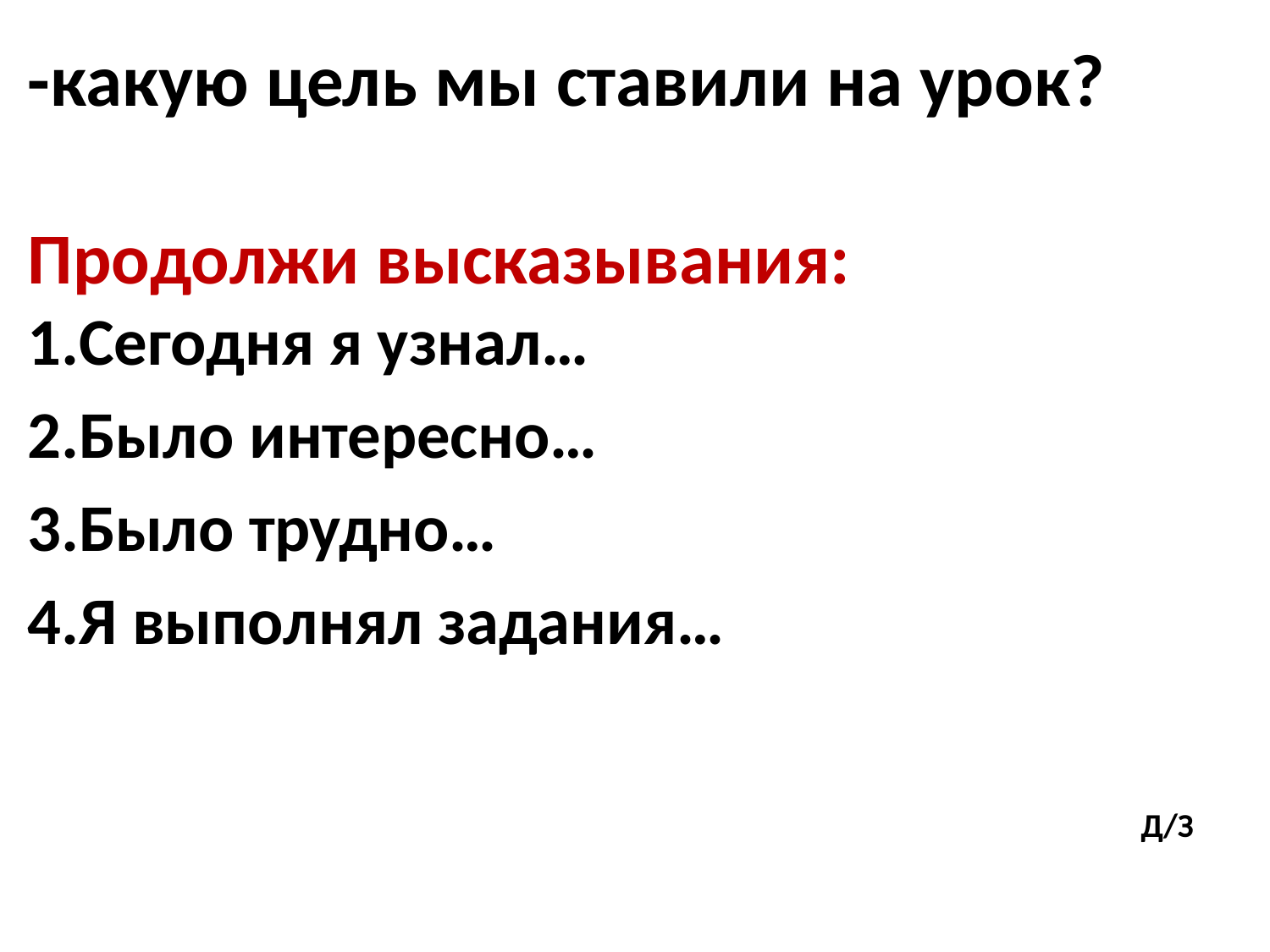

# -какую цель мы ставили на урок?
Продолжи высказывания:
1.Сегодня я узнал…
2.Было интересно…
3.Было трудно…
4.Я выполнял задания…

Д/З